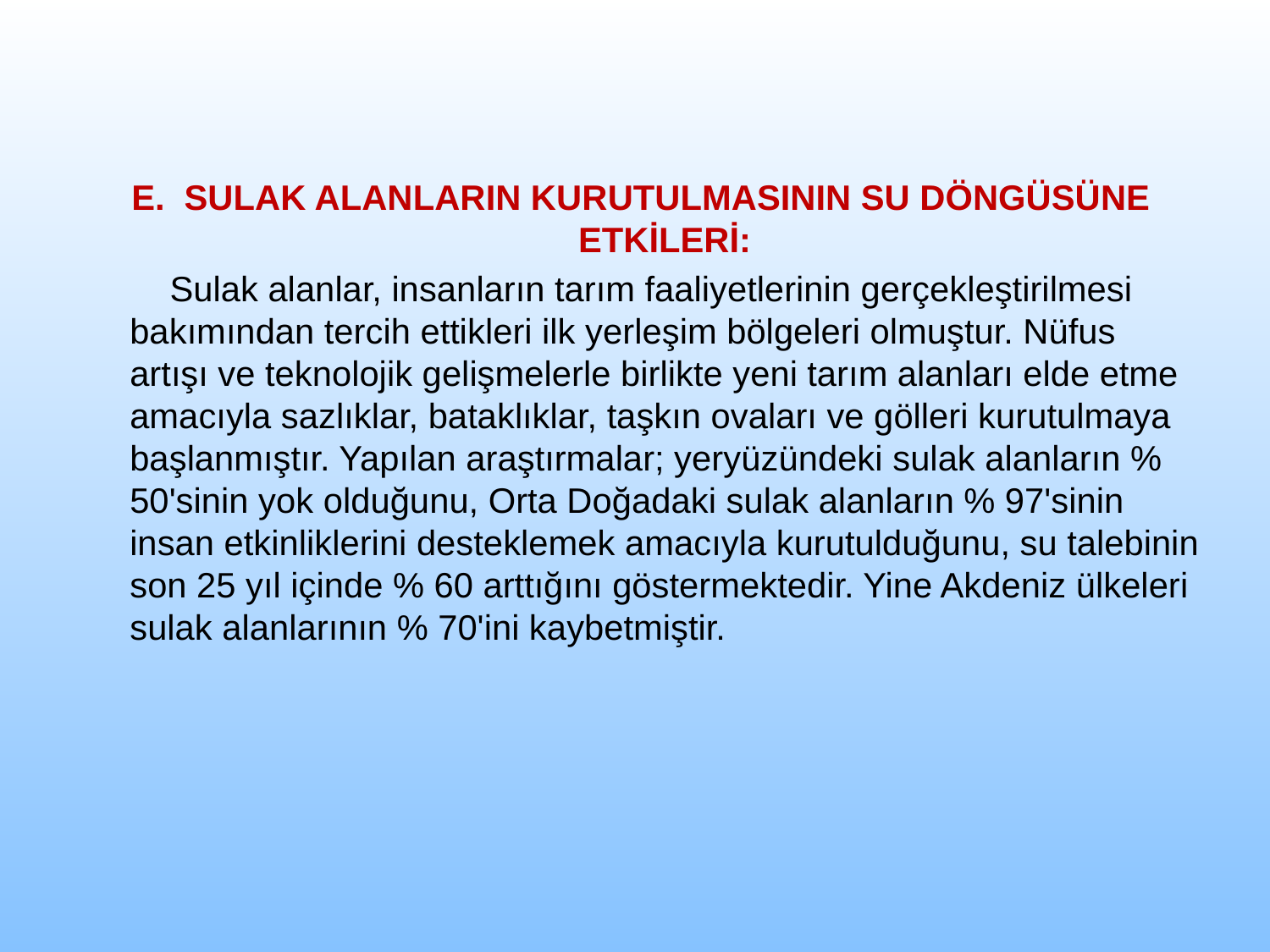

E.  SULAK ALANLARIN KURUTULMASININ SU DÖNGÜSÜNE ETKİLERİ:
         Sulak alanlar, insanların tarım faaliyetlerinin gerçekleştirilmesi bakımından tercih ettikleri ilk yerleşim bölgeleri olmuştur. Nüfus artışı ve teknolojik gelişmelerle birlikte yeni tarım alanları elde etme amacıyla sazlıklar, bataklıklar, taşkın ovaları ve gölleri kurutulmaya başlanmıştır. Yapılan araştırmalar; yeryüzündeki sulak alanların % 50'sinin yok olduğunu, Orta Doğadaki sulak alanların % 97'sinin insan etkinliklerini desteklemek amacıyla kurutulduğunu, su talebinin son 25 yıl içinde % 60 arttığını göstermektedir. Yine Akdeniz ülkeleri sulak alanlarının % 70'ini kaybetmiştir.